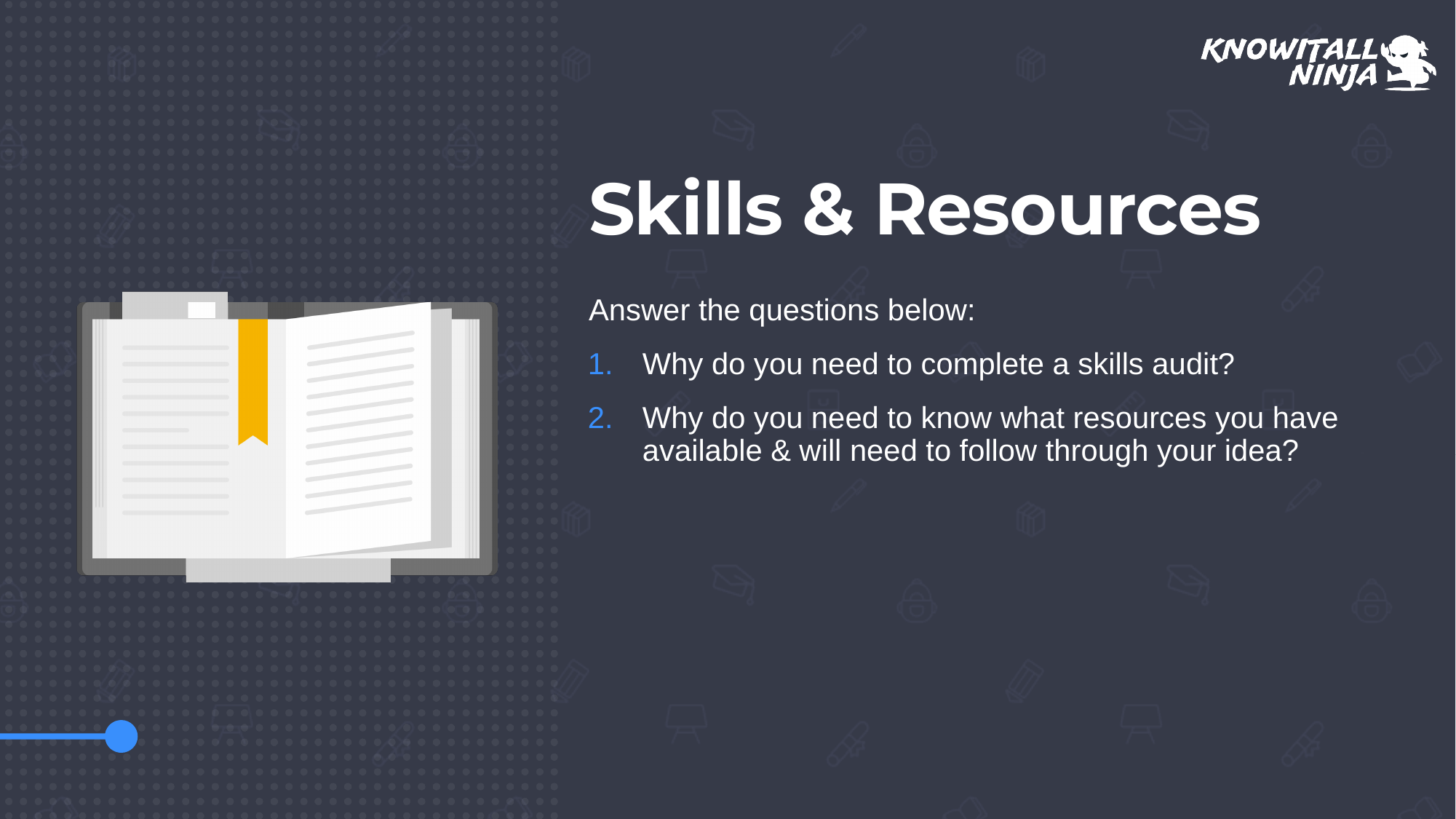

# Skills & Resources
Answer the questions below:
Why do you need to complete a skills audit?
Why do you need to know what resources you have available & will need to follow through your idea?